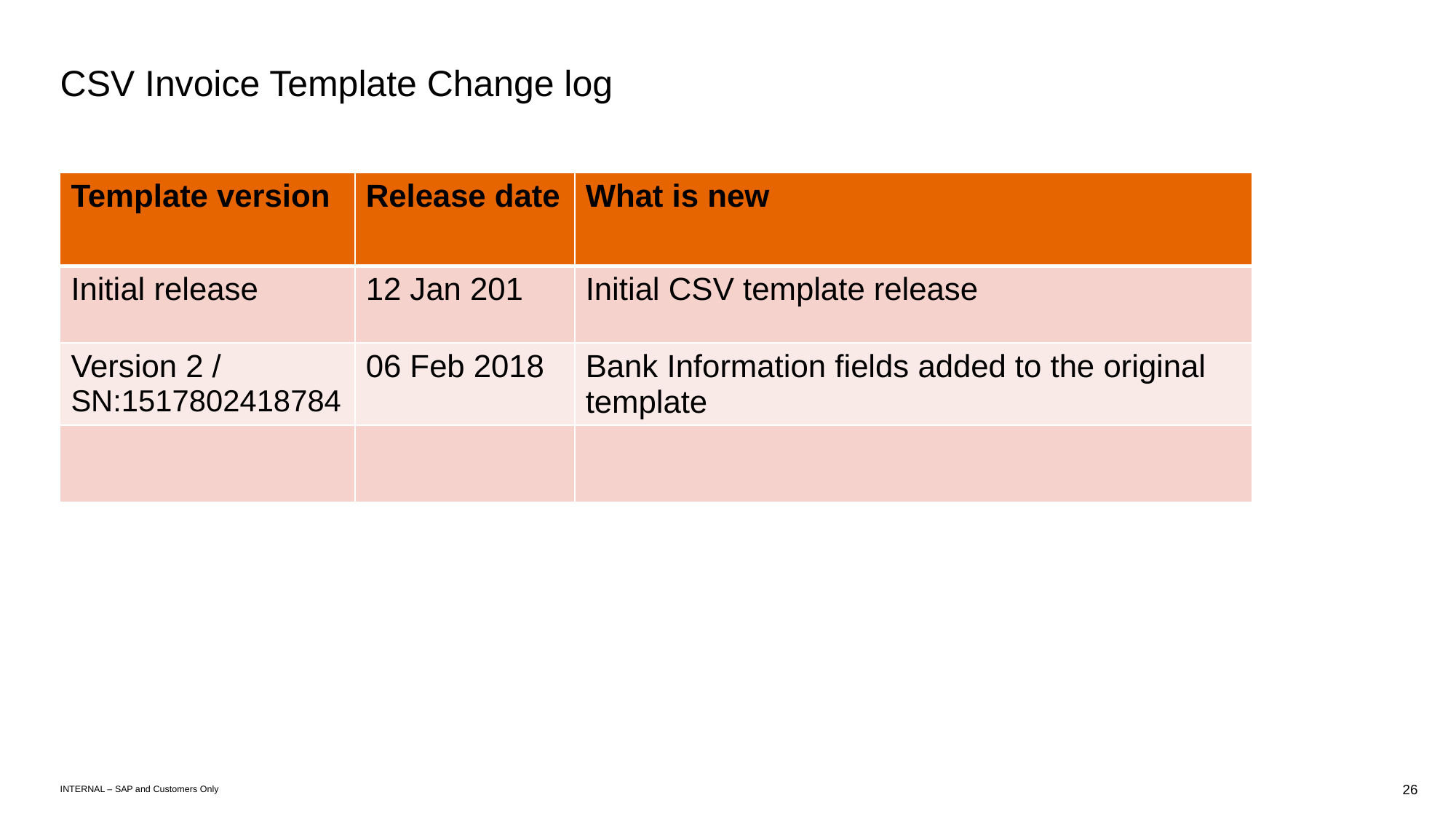

# CSV Invoice Template Change log
| Template version | Release date | What is new |
| --- | --- | --- |
| Initial release | 12 Jan 201 | Initial CSV template release |
| Version 2 / SN:1517802418784 | 06 Feb 2018 | Bank Information fields added to the original template |
|  |  |  |